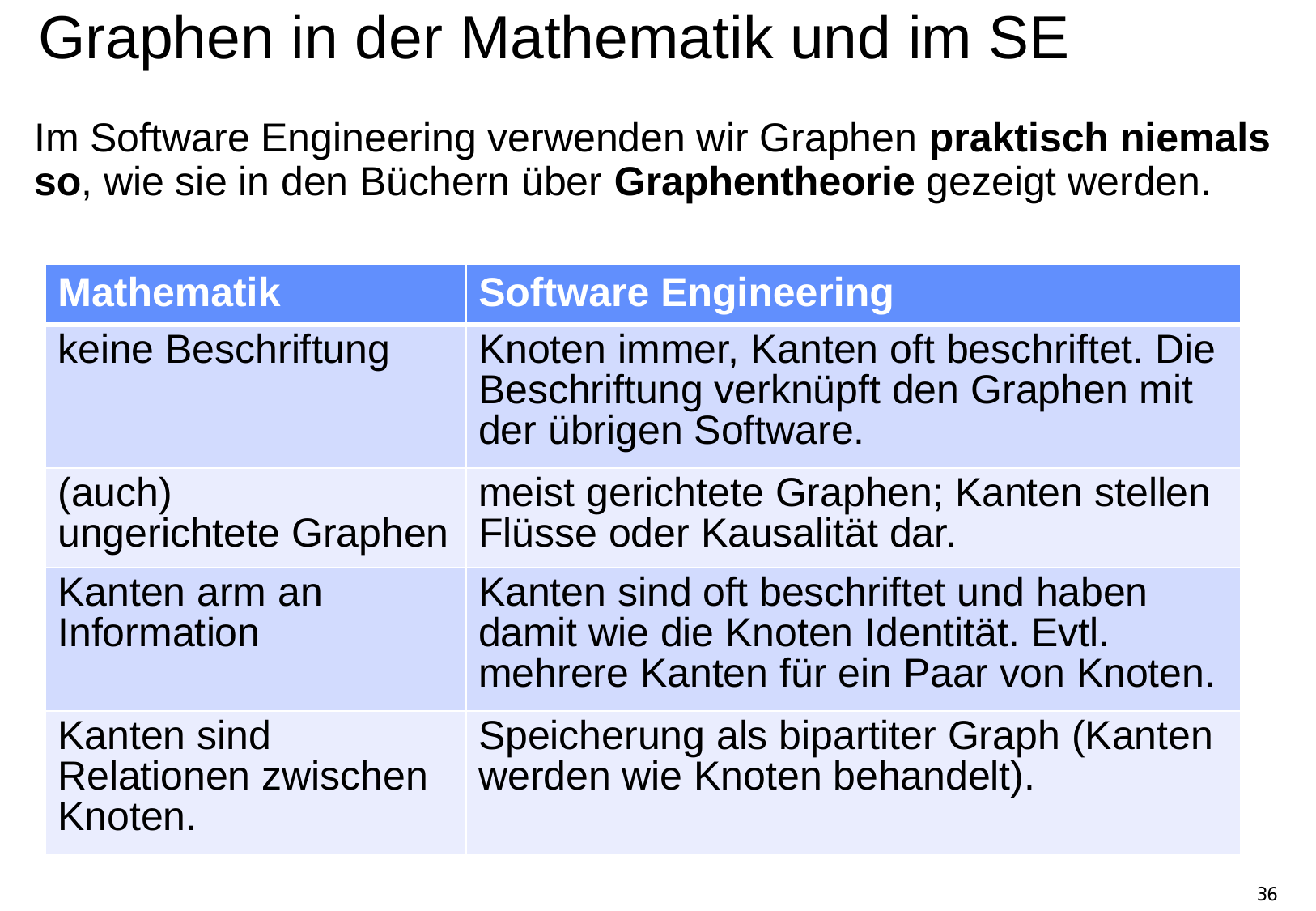

# Graphen in der Mathematik und im SE
Im Software Engineering verwenden wir Graphen praktisch niemals so, wie sie in den Büchern über Graphentheorie gezeigt werden.

| Mathematik | Software Engineering |
| --- | --- |
| keine Beschriftung | Knoten immer, Kanten oft beschriftet. Die Beschriftung verknüpft den Graphen mit der übrigen Software. |
| (auch) ungerichtete Graphen | meist gerichtete Graphen; Kanten stellen Flüsse oder Kausalität dar. |
| Kanten arm an Information | Kanten sind oft beschriftet und haben damit wie die Knoten Identität. Evtl. mehrere Kanten für ein Paar von Knoten. |
| Kanten sind Relationen zwischen Knoten. | Speicherung als bipartiter Graph (Kanten werden wie Knoten behandelt). |
36